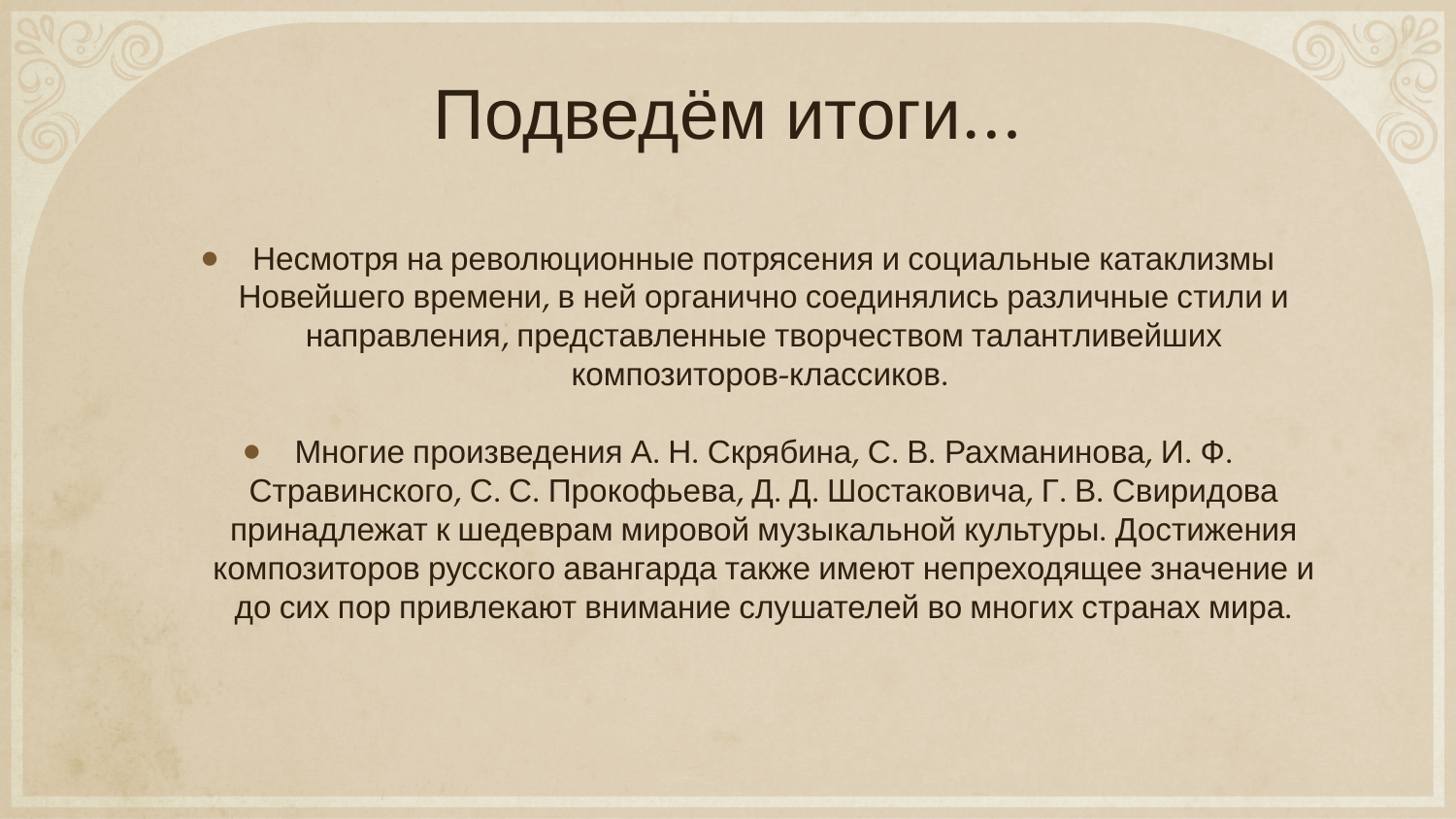

# Подведём итоги…

Несмотря на революционные потрясения и социальные катаклизмы Новейшего времени, в ней органично соединялись различные стили и направления, представленные творчеством талантливейших композиторов-классиков.

Многие произведения А. Н. Скрябина, С. В. Рахманинова, И. Ф. Стравинского, С. С. Прокофьева, Д. Д. Шостаковича, Г. В. Свиридова принадлежат к шедеврам мировой музыкальной культуры. Достижения композиторов русского авангарда также имеют непреходящее значение и до сих пор привлекают внимание слушателей во многих странах мира.